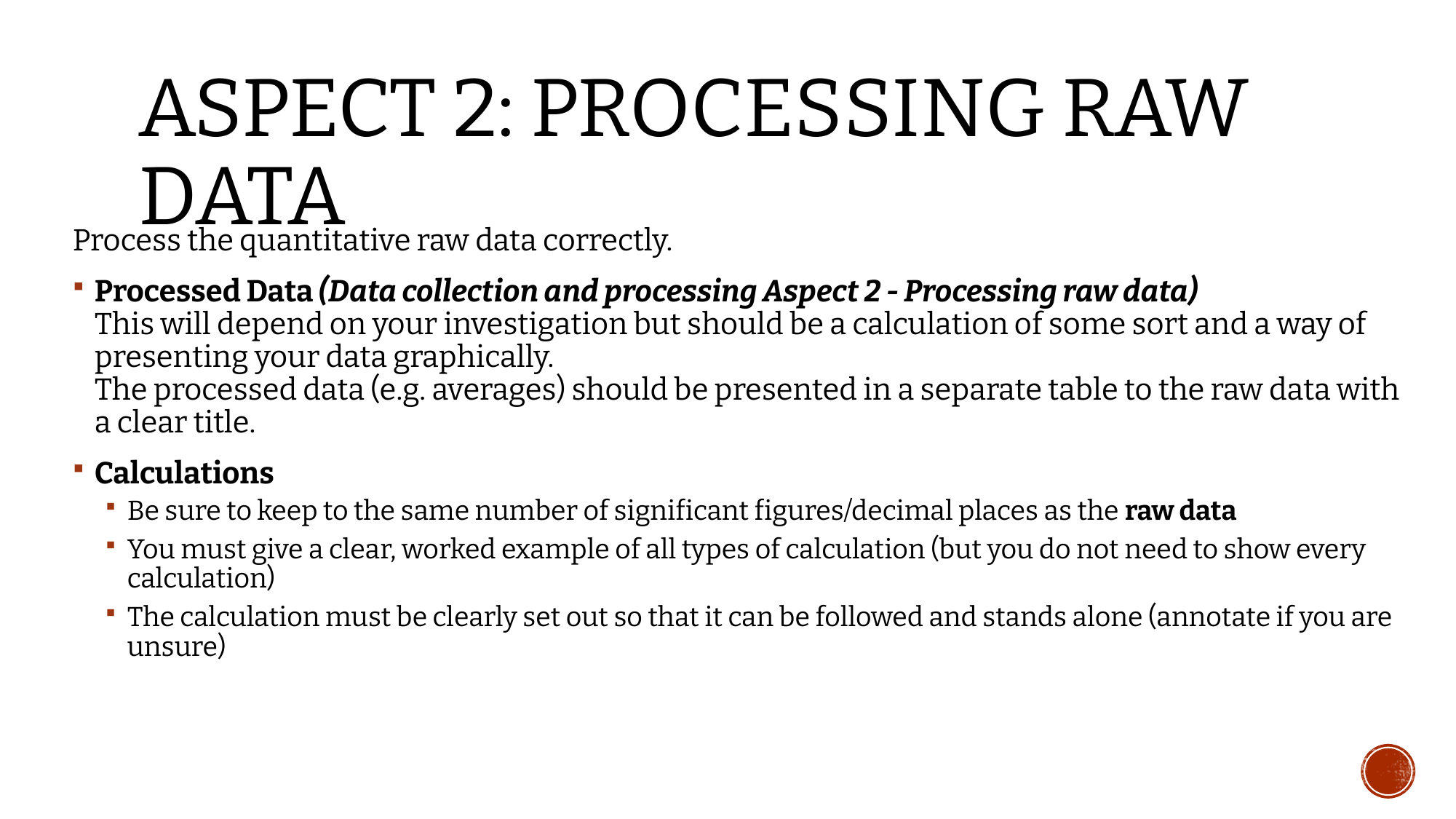

# Aspect 2: Processing raw data
Process the quantitative raw data correctly.
Processed Data (Data collection and processing Aspect 2 - Processing raw data)
This will depend on your investigation but should be a calculation of some sort and a way of presenting your data graphically.
The processed data (e.g. averages) should be presented in a separate table to the raw data with a clear title.
Calculations
Be sure to keep to the same number of significant figures/decimal places as the raw data
You must give a clear, worked example of all types of calculation (but you do not need to show every calculation)
The calculation must be clearly set out so that it can be followed and stands alone (annotate if you are unsure)